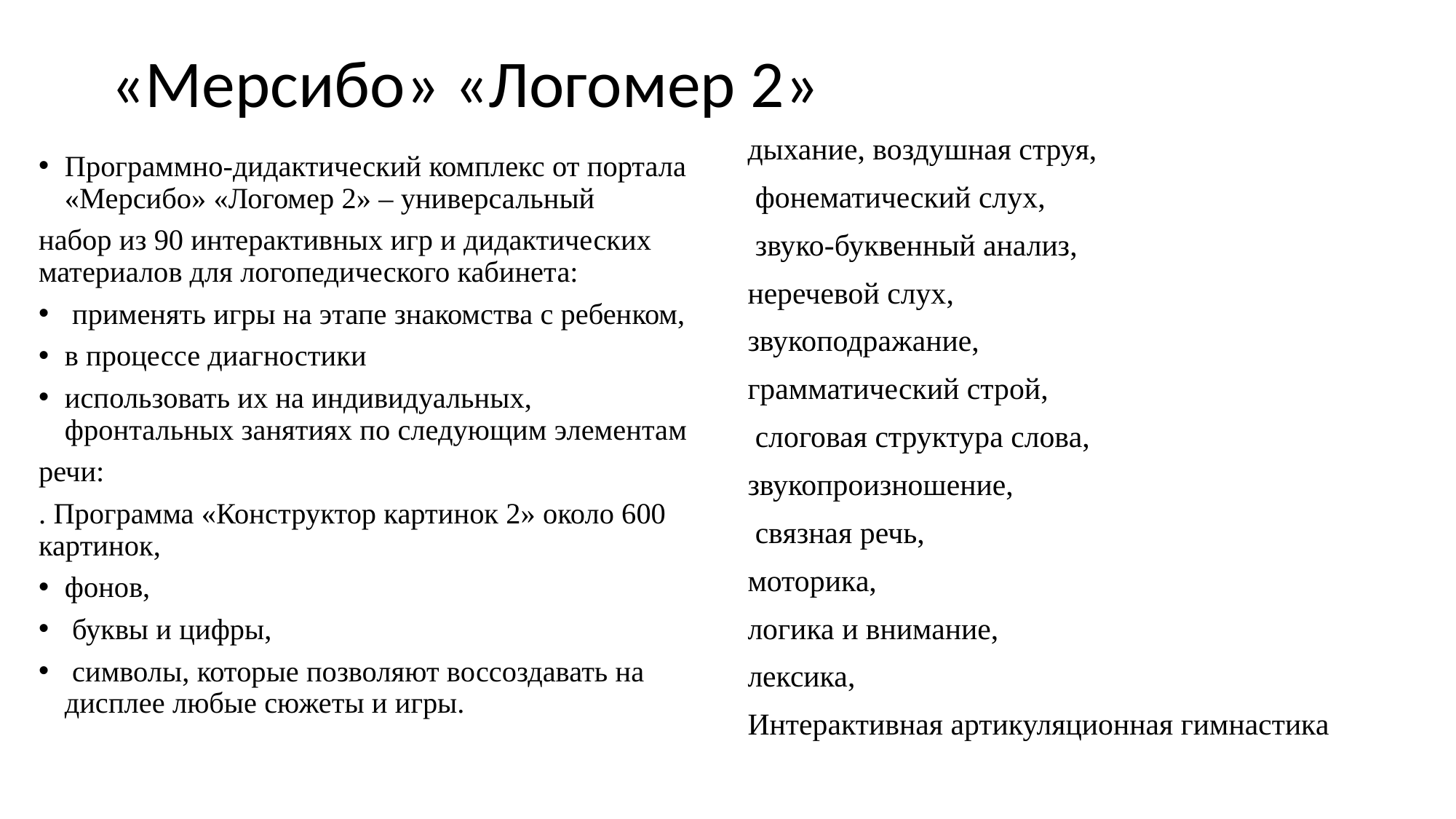

# «Мерсибо» «Логомер 2»
дыхание, воздушная струя,
 фонематический слух,
 звуко-буквенный анализ,
неречевой слух,
звукоподражание,
грамматический строй,
 слоговая структура слова,
звукопроизношение,
 связная речь,
моторика,
логика и внимание,
лексика,
Интерактивная артикуляционная гимнастика
Программно-дидактический комплекс от портала «Мерсибо» «Логомер 2» – универсальный
набор из 90 интерактивных игр и дидактических материалов для логопедического кабинета:
 применять игры на этапе знакомства с ребенком,
в процессе диагностики
использовать их на индивидуальных, фронтальных занятиях по следующим элементам
речи:
. Программа «Конструктор картинок 2» около 600 картинок,
фонов,
 буквы и цифры,
 символы, которые позволяют воссоздавать на дисплее любые сюжеты и игры.